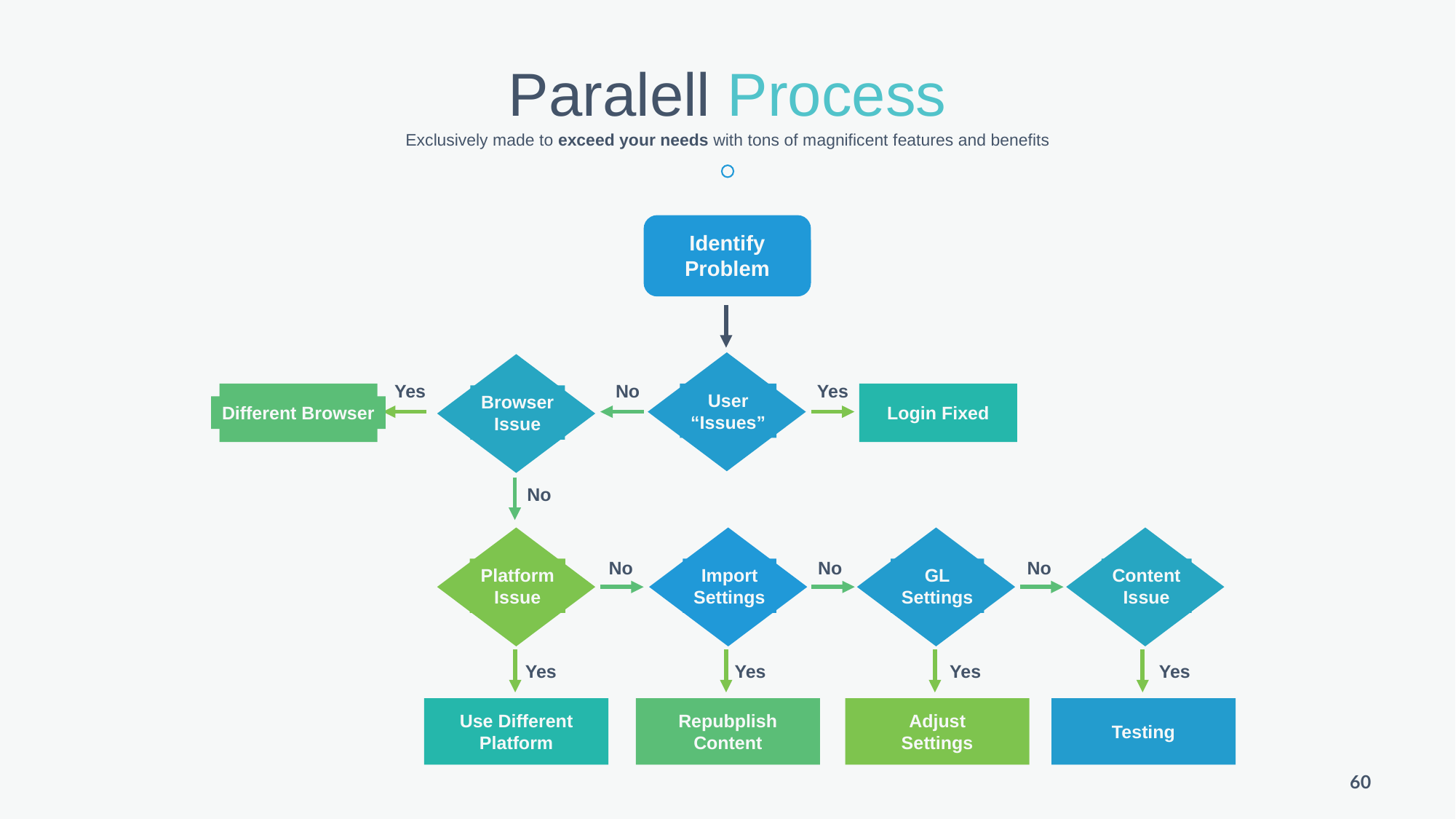

Paralell Process
Exclusively made to exceed your needs with tons of magnificent features and benefits

Identify
Problem

User
“Issues”

Browser
Issue
Yes
No
Yes

Different Browser

Login Fixed
No

Platform
Issue

Import
Settings

GL
Settings

Content
Issue
No
No
No
Yes
Yes
Yes
Yes

Testing

Use Different
Platform

Repubplish
Content

Adjust
Settings